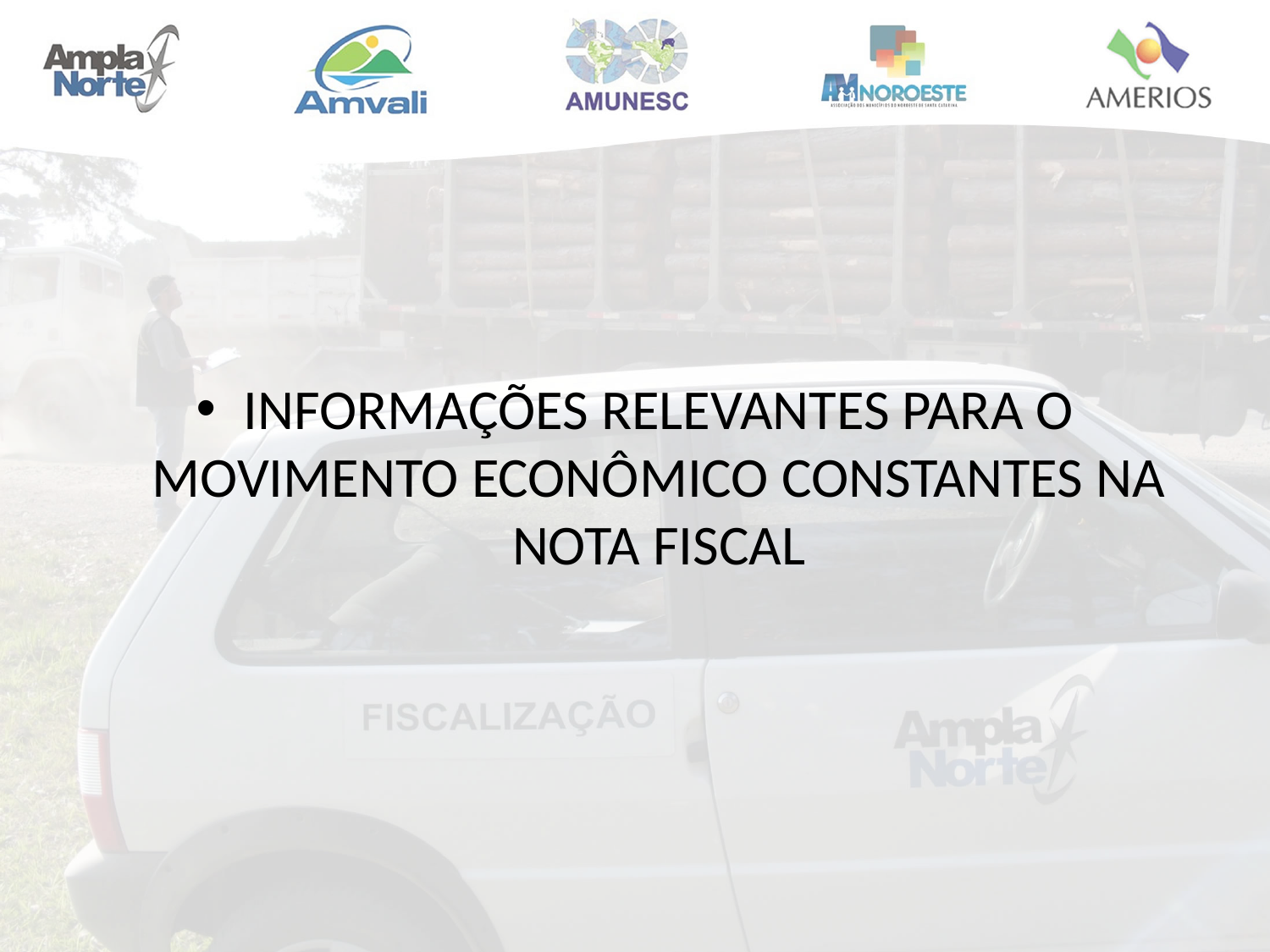

INFORMAÇÕES RELEVANTES PARA O MOVIMENTO ECONÔMICO CONSTANTES NA NOTA FISCAL